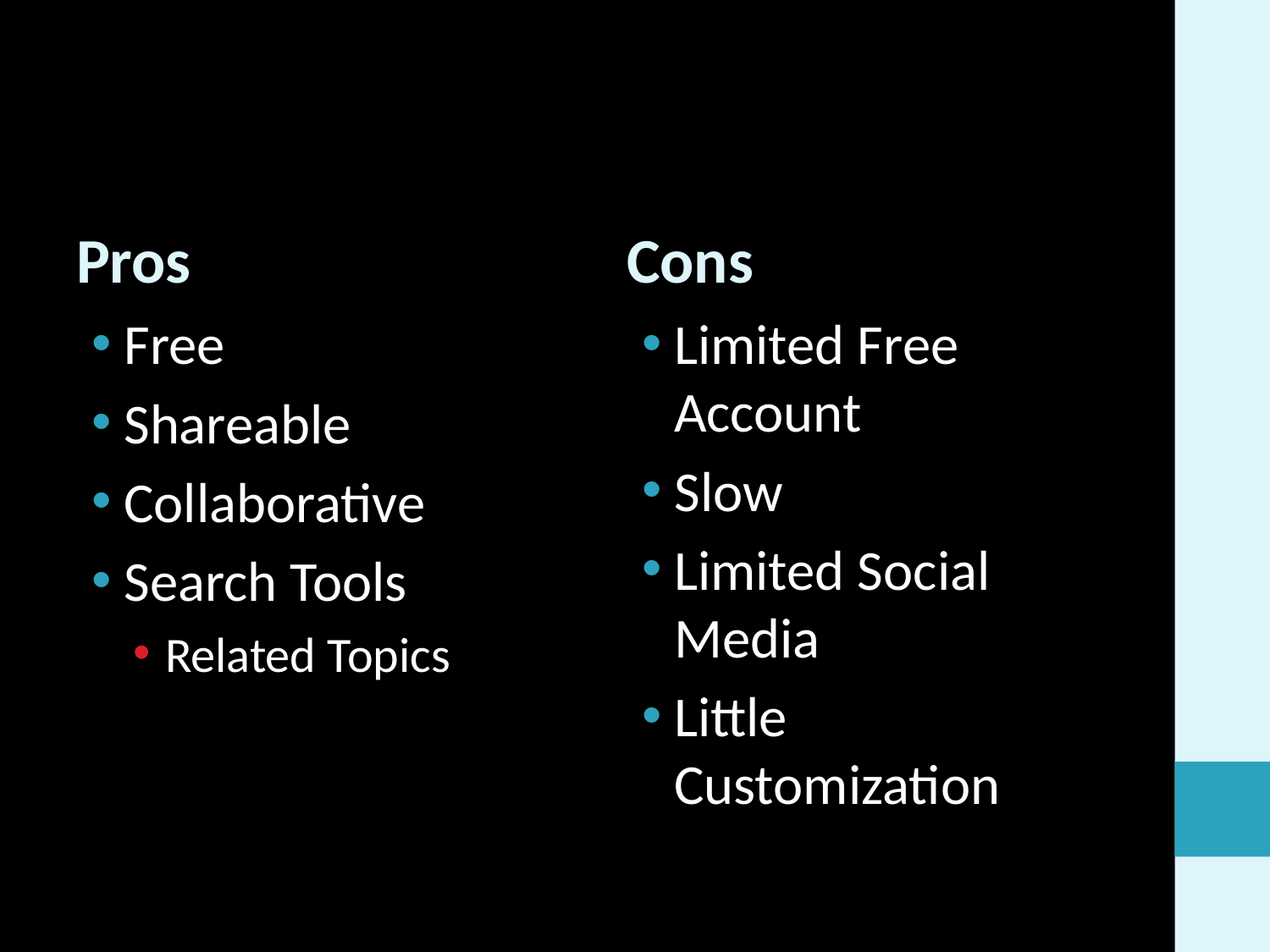

#
Pros
Cons
Free
Shareable
Collaborative
Search Tools
Related Topics
Limited Free Account
Slow
Limited Social Media
Little Customization